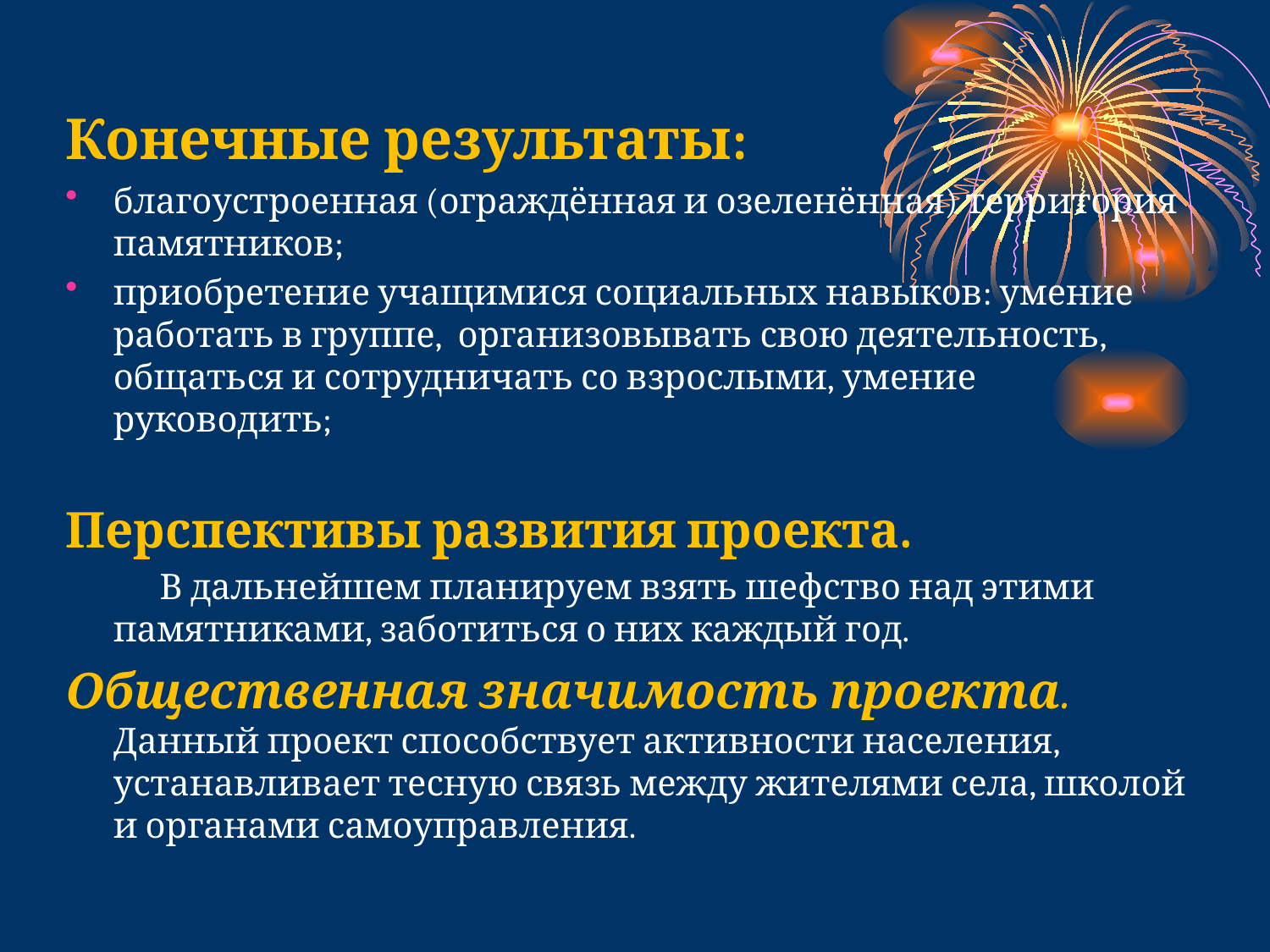

Конечные результаты:
благоустроенная (ограждённая и озеленённая) территория памятников;
приобретение учащимися социальных навыков: умение работать в группе,  организовывать свою деятельность, общаться и сотрудничать со взрослыми, умение руководить;

Перспективы развития проекта.
            В дальнейшем планируем взять шефство над этими памятниками, заботиться о них каждый год.
Общественная значимость проекта.
Данный проект способствует активности населения, устанавливает тесную связь между жителями села, школой и органами самоуправления.